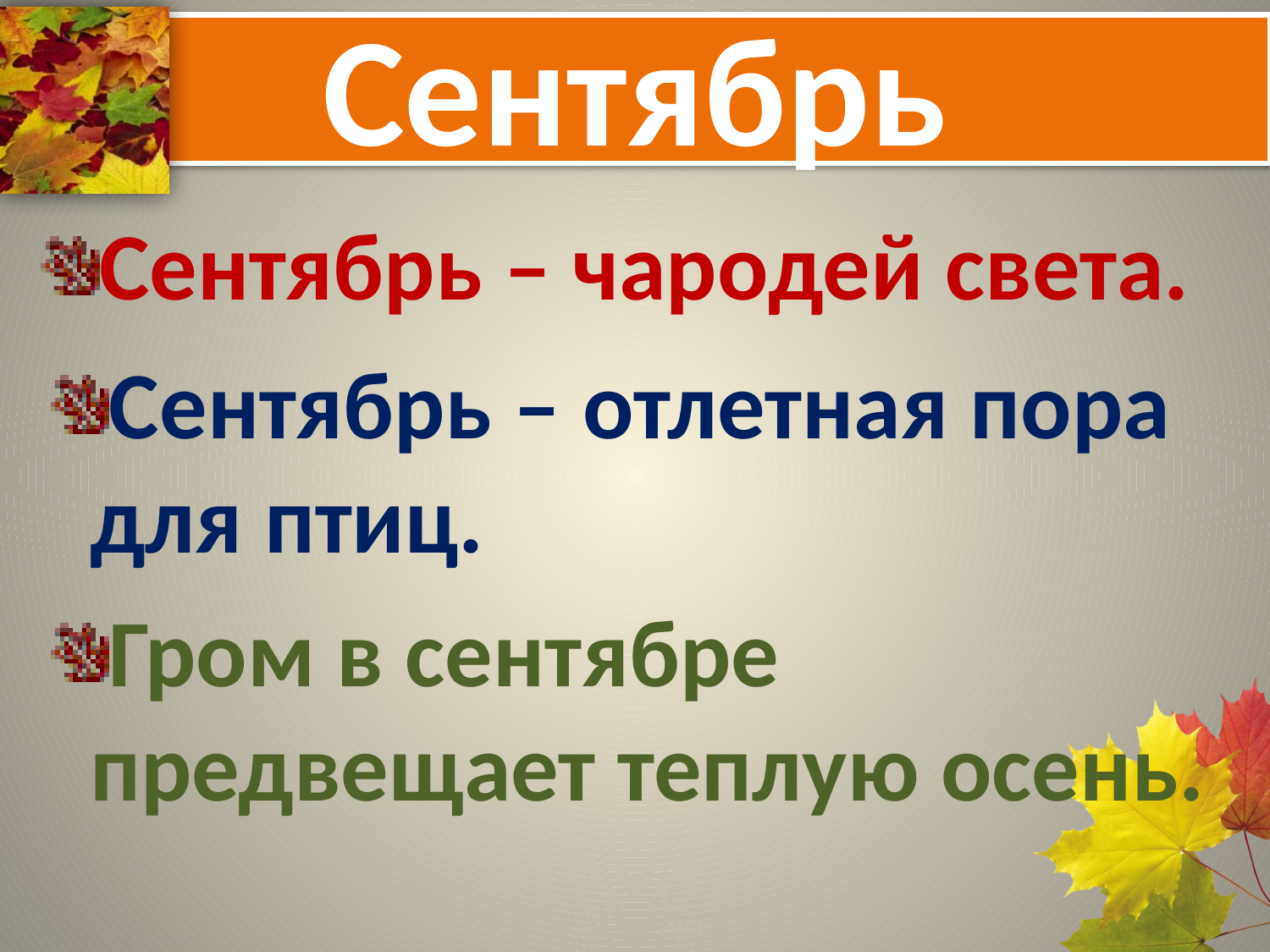

# Сентябрь
Сентябрь – чародей света.
Сентябрь – отлетная пора для птиц.
Гром в сентябре предвещает теплую осень.